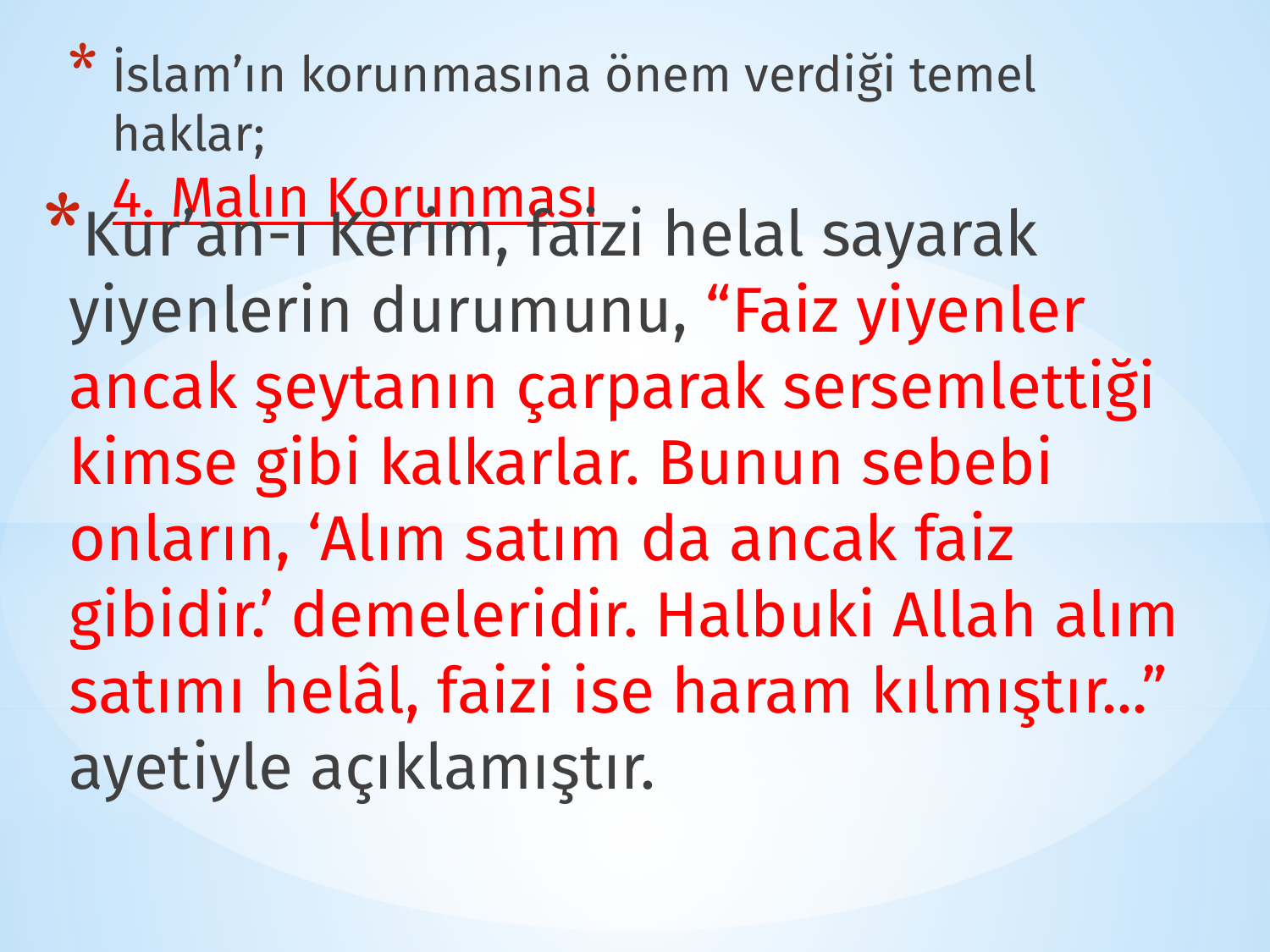

# İslam’ın korunmasına önem verdiği temel haklar; 4. Malın Korunması
Kur’an-ı Kerim, faizi helal sayarak yiyenlerin durumunu, “Faiz yiyenler ancak şeytanın çarparak sersemlettiği kimse gibi kalkarlar. Bunun sebebi onların, ‘Alım satım da ancak faiz gibidir.’ demeleridir. Halbuki Allah alım satımı helâl, faizi ise haram kılmıştır...” ayetiyle açıklamıştır.